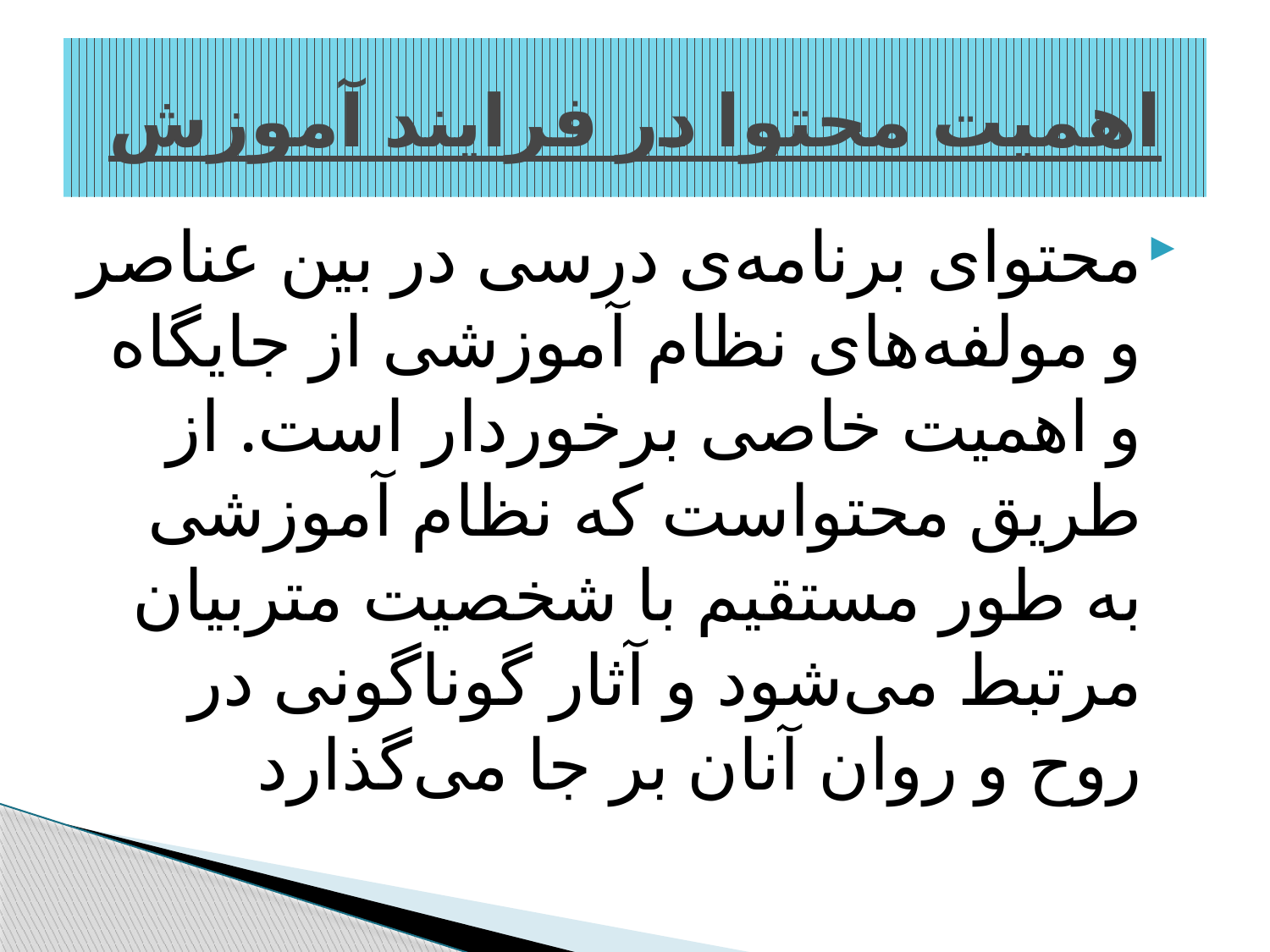

# اهمیت محتوا در فرایند آموزش
محتوای برنامه‌ی درسی در بین عناصر و مولفه‌های نظام آموزشی از جایگاه و اهمیت خاصی برخوردار است. از طریق محتواست که نظام آموزشی به طور مستقیم با شخصیت متربیان مرتبط می‌شود و آثار گوناگونی در روح و روان آنان بر جا می‌گذارد